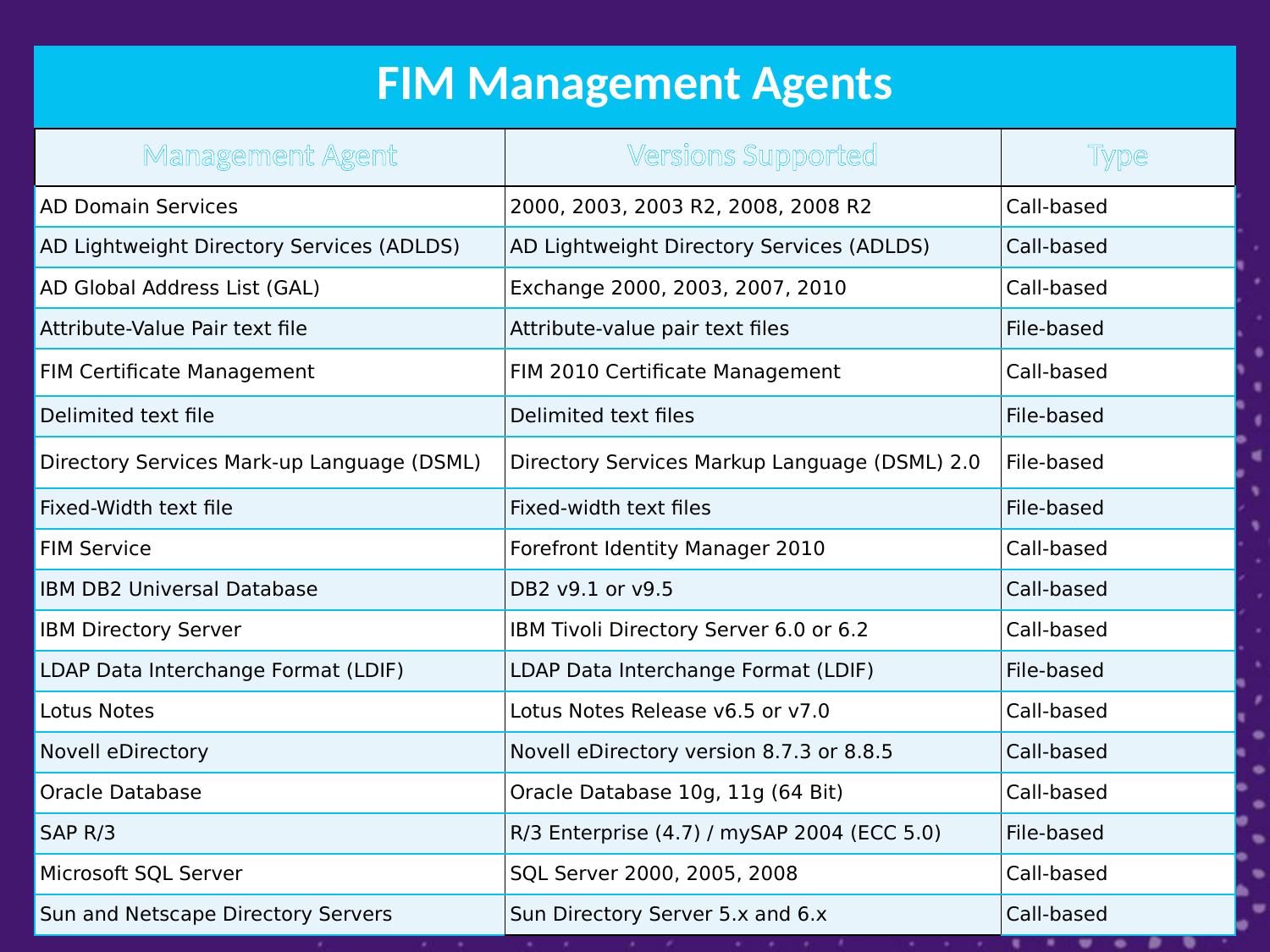

| FIM Management Agents |  |  |
| --- | --- | --- |
| Management Agent | Versions Supported | Type |
| AD Domain Services | 2000, 2003, 2003 R2, 2008, 2008 R2 | Call-based |
| AD Lightweight Directory Services (ADLDS) | AD Lightweight Directory Services (ADLDS) | Call-based |
| AD Global Address List (GAL) | Exchange 2000, 2003, 2007, 2010 | Call-based |
| Attribute-Value Pair text file | Attribute-value pair text files | File-based |
| FIM Certificate Management | FIM 2010 Certificate Management | Call-based |
| Delimited text file | Delimited text files | File-based |
| Directory Services Mark-up Language (DSML) | Directory Services Markup Language (DSML) 2.0 | File-based |
| Fixed-Width text file | Fixed-width text files | File-based |
| FIM Service | Forefront Identity Manager 2010 | Call-based |
| IBM DB2 Universal Database | DB2 v9.1 or v9.5 | Call-based |
| IBM Directory Server | IBM Tivoli Directory Server 6.0 or 6.2 | Call-based |
| LDAP Data Interchange Format (LDIF) | LDAP Data Interchange Format (LDIF) | File-based |
| Lotus Notes | Lotus Notes Release v6.5 or v7.0 | Call-based |
| Novell eDirectory | Novell eDirectory version 8.7.3 or 8.8.5 | Call-based |
| Oracle Database | Oracle Database 10g, 11g (64 Bit) | Call-based |
| SAP R/3 | R/3 Enterprise (4.7) / mySAP 2004 (ECC 5.0) | File-based |
| Microsoft SQL Server | SQL Server 2000, 2005, 2008 | Call-based |
| Sun and Netscape Directory Servers | Sun Directory Server 5.x and 6.x | Call-based |